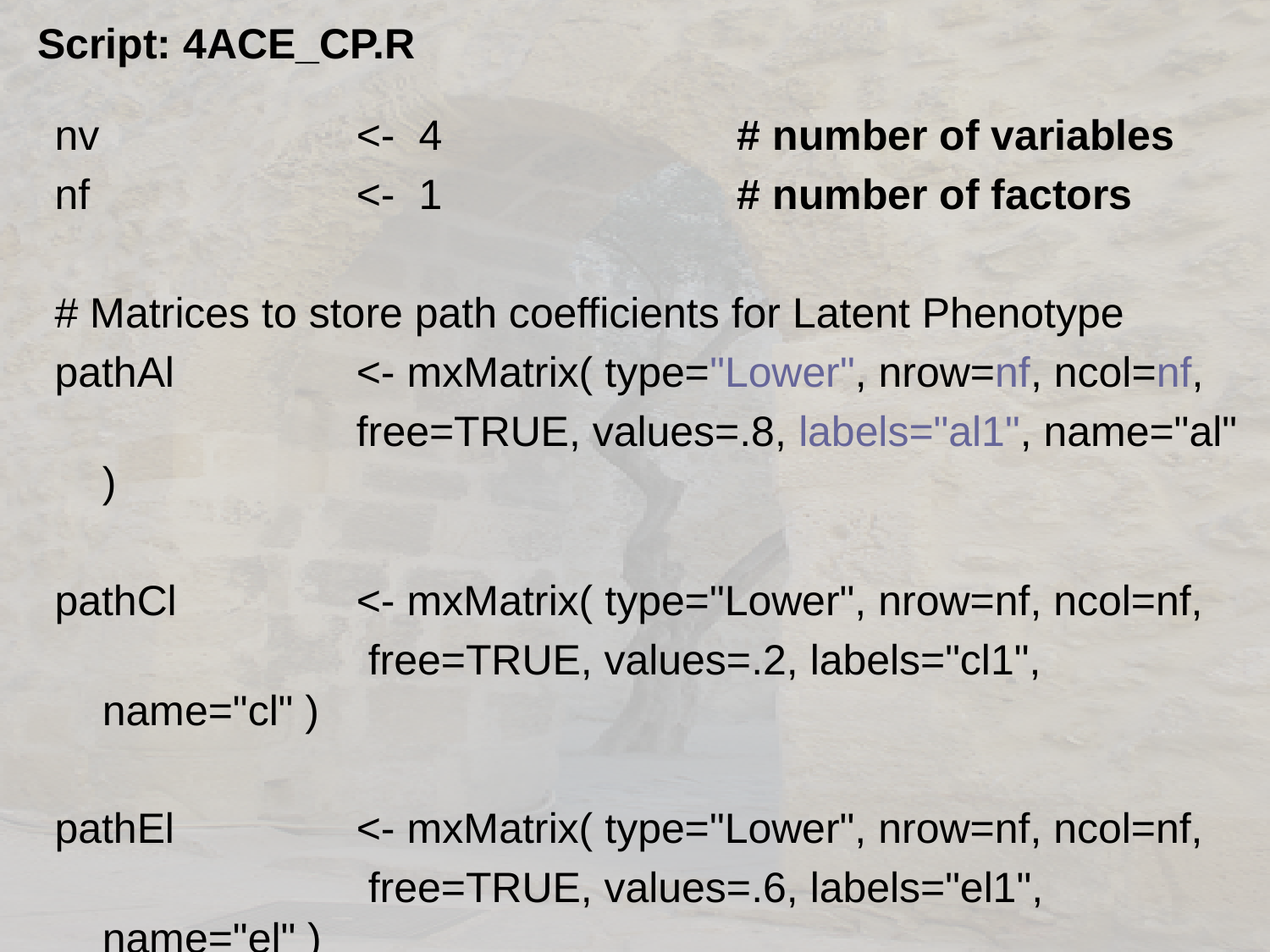

Script: 4ACE_CP.R
nv			<-  4    		# number of variables
nf			<-  1 			# number of factors

# Matrices to store path coefficients for Latent Phenotype
pathAl		<- mxMatrix( type="Lower", nrow=nf, ncol=nf,
		 	free=TRUE, values=.8, labels="al1", name="al" )

pathCl		<- mxMatrix( type="Lower", nrow=nf, ncol=nf,
			 free=TRUE, values=.2, labels="cl1", name="cl" )

pathEl		<- mxMatrix( type="Lower", nrow=nf, ncol=nf,
			 free=TRUE, values=.6, labels="el1", name="el" )